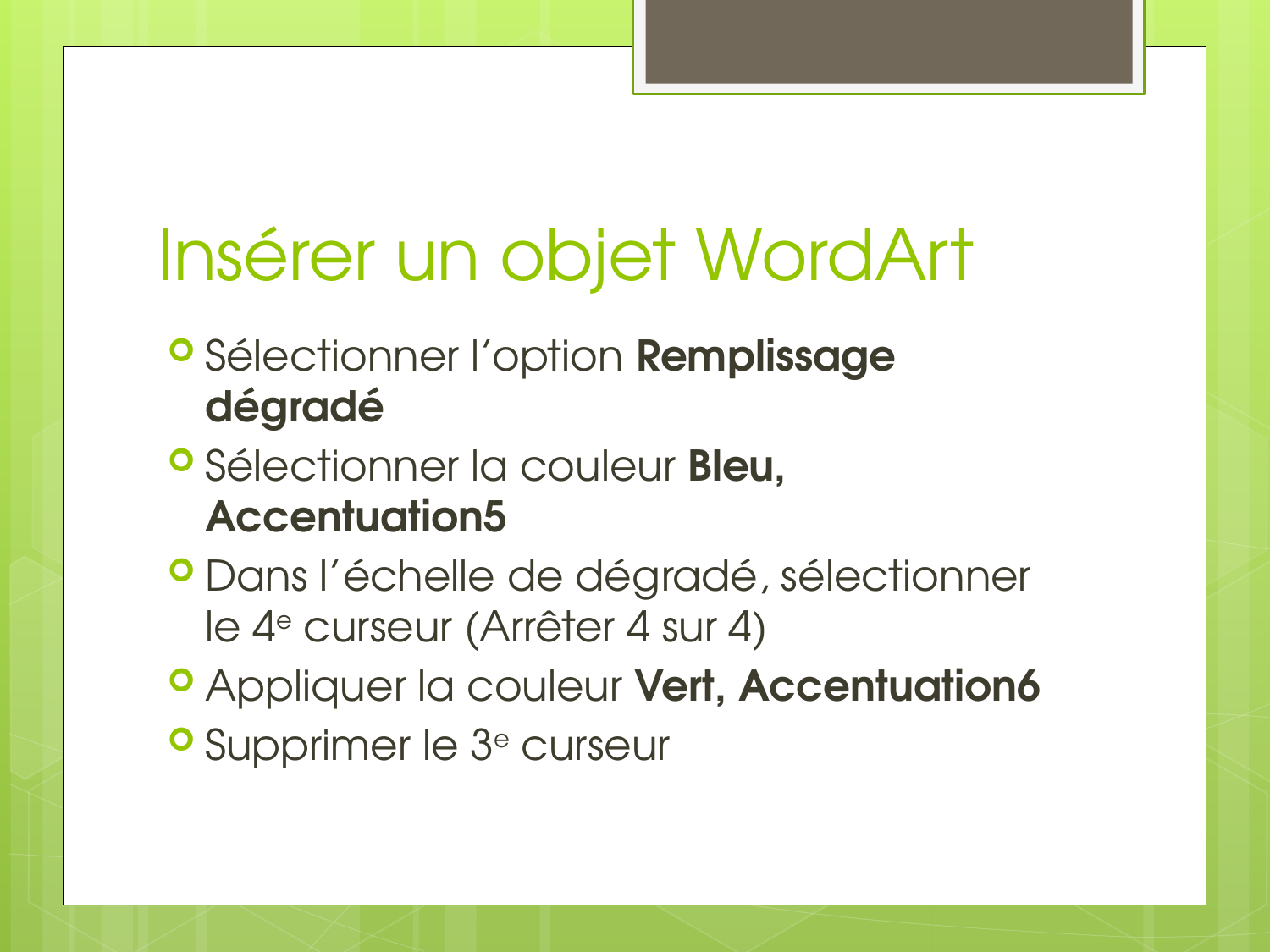

# Insérer un objet WordArt
Sélectionner l’option Remplissage dégradé
Sélectionner la couleur Bleu, Accentuation5
Dans l’échelle de dégradé, sélectionner le 4e curseur (Arrêter 4 sur 4)
Appliquer la couleur Vert, Accentuation6
Supprimer le 3e curseur